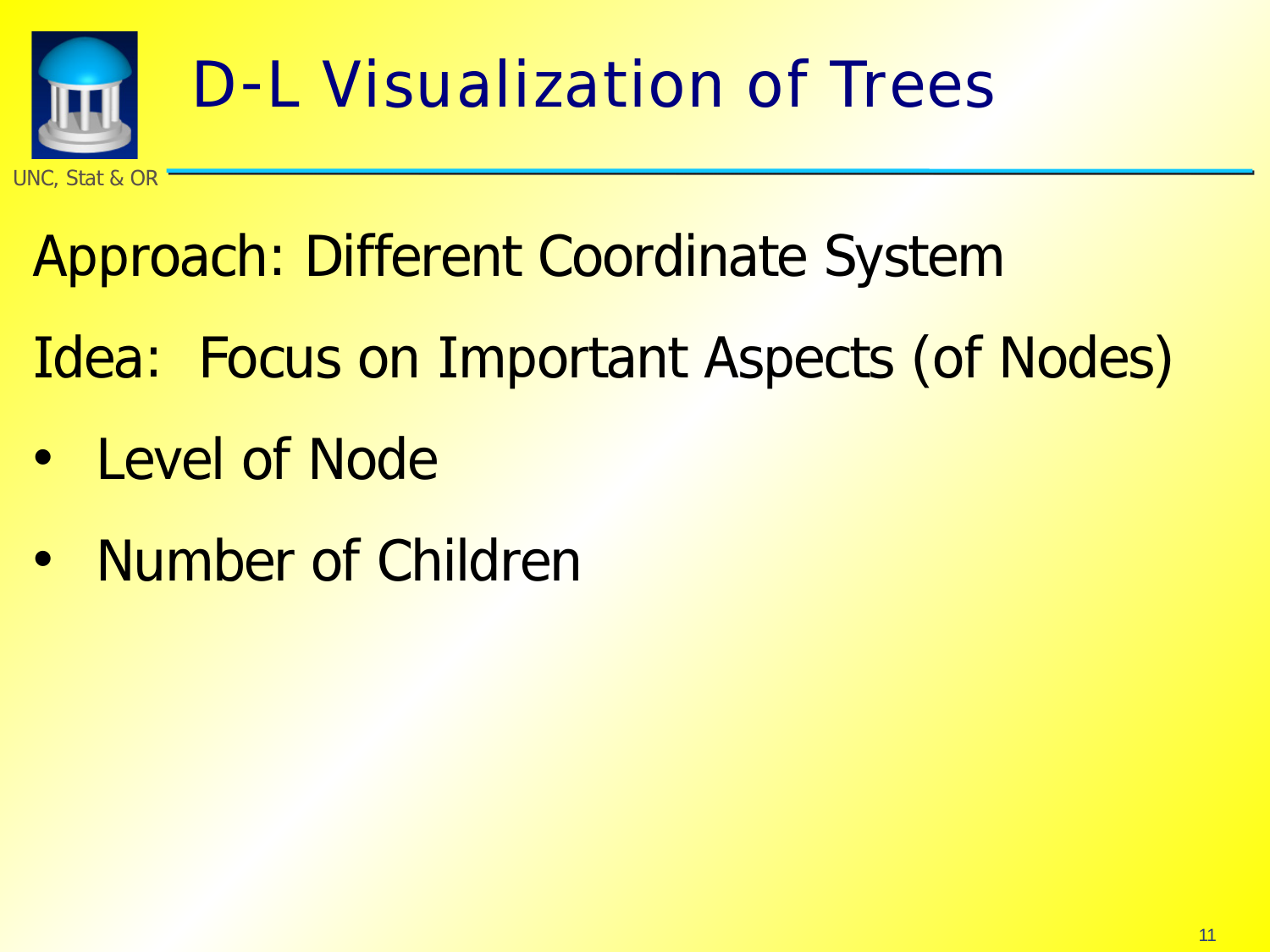

# D-L Visualization of Trees
Approach: Different Coordinate System
Idea:  Focus on Important Aspects (of Nodes)
Level of Node
Number of Children